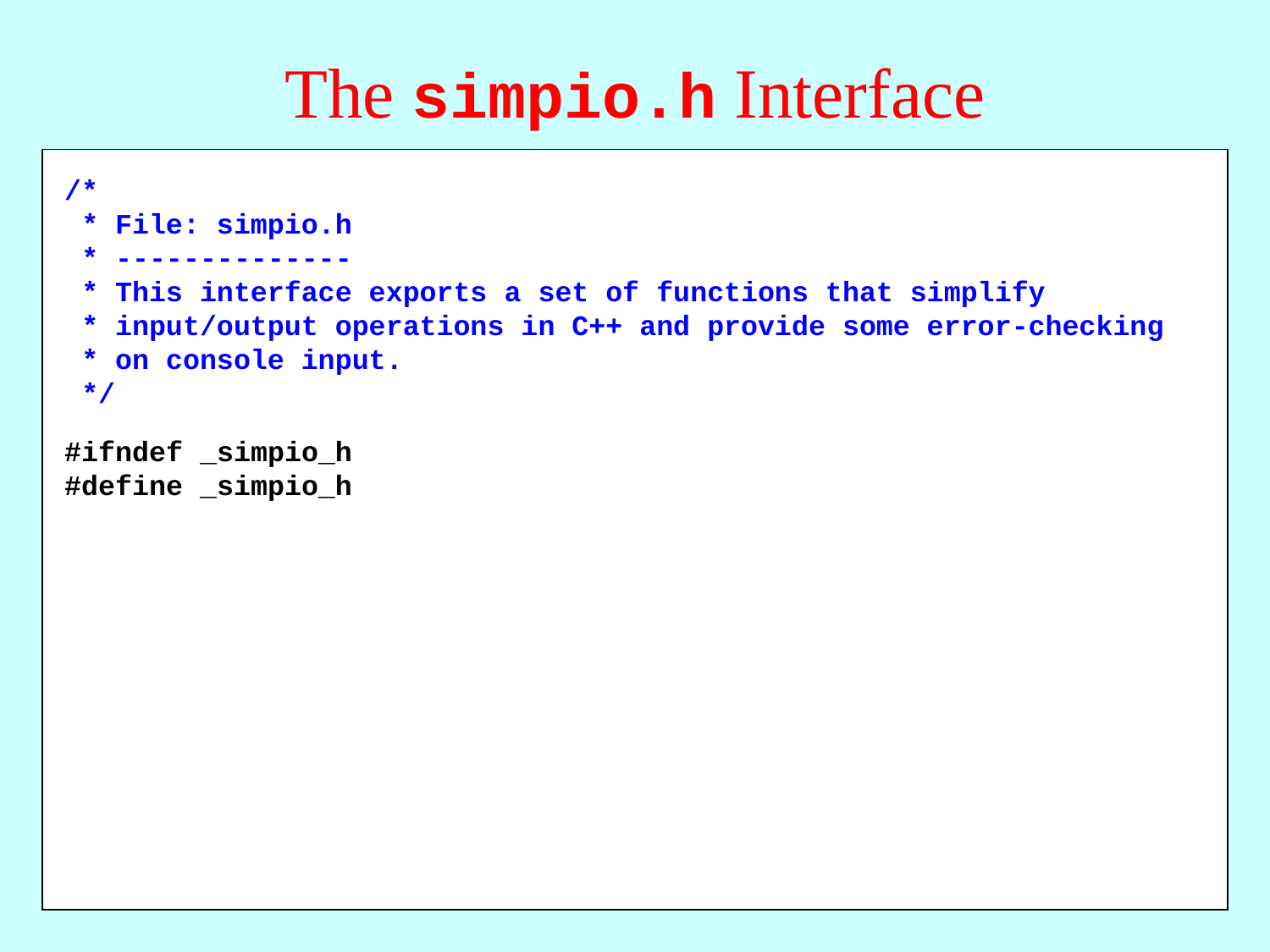

# The simpio.h Interface

/*
 * File: simpio.h
 * --------------
 * This interface exports a set of functions that simplify
 * input/output operations in C++ and provide some error-checking
 * on console input.
 */

#ifndef _simpio_h
#define _simpio_h